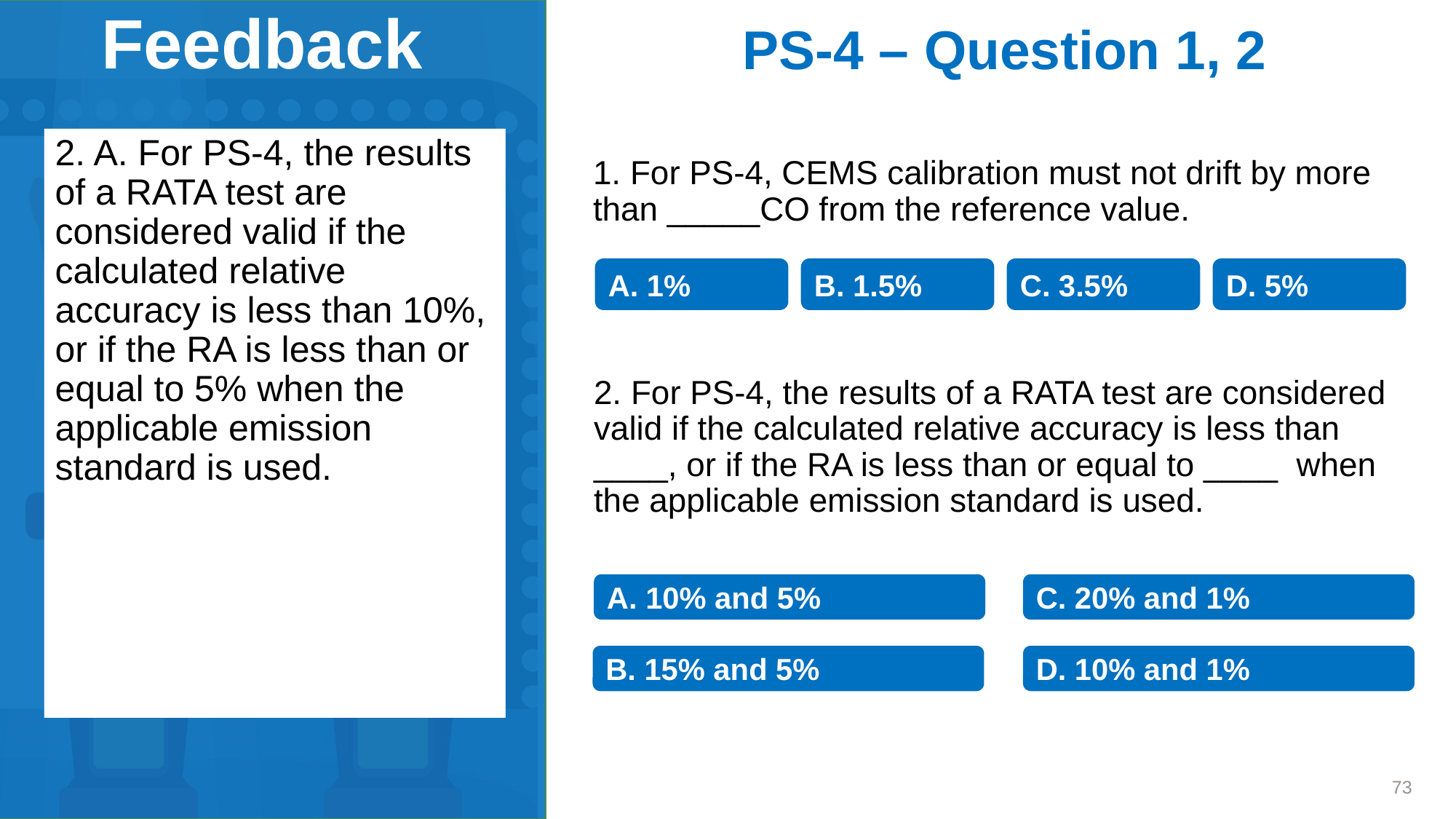

PS-4 – Question 1, 2
1. D. For PS-4, CEMS calibration must not drift by more than 5% CO from the reference value.
2. A. For PS-4, the results of a RATA test are considered valid if the calculated relative accuracy is less than 10%, or if the RA is less than or equal to 5% when the applicable emission standard is used.

1. For PS-4, CEMS calibration must not drift by more than _____CO from the reference value.
A. 1%
B. 1.5%
C. 3.5%
D. 5%
2. For PS-4, the results of a RATA test are considered valid if the calculated relative accuracy is less than ____, or if the RA is less than or equal to ____  when the applicable emission standard is used.

A. 10% and 5%
C. 20% and 1%
B. 15% and 5%
D. 10% and 1%
73